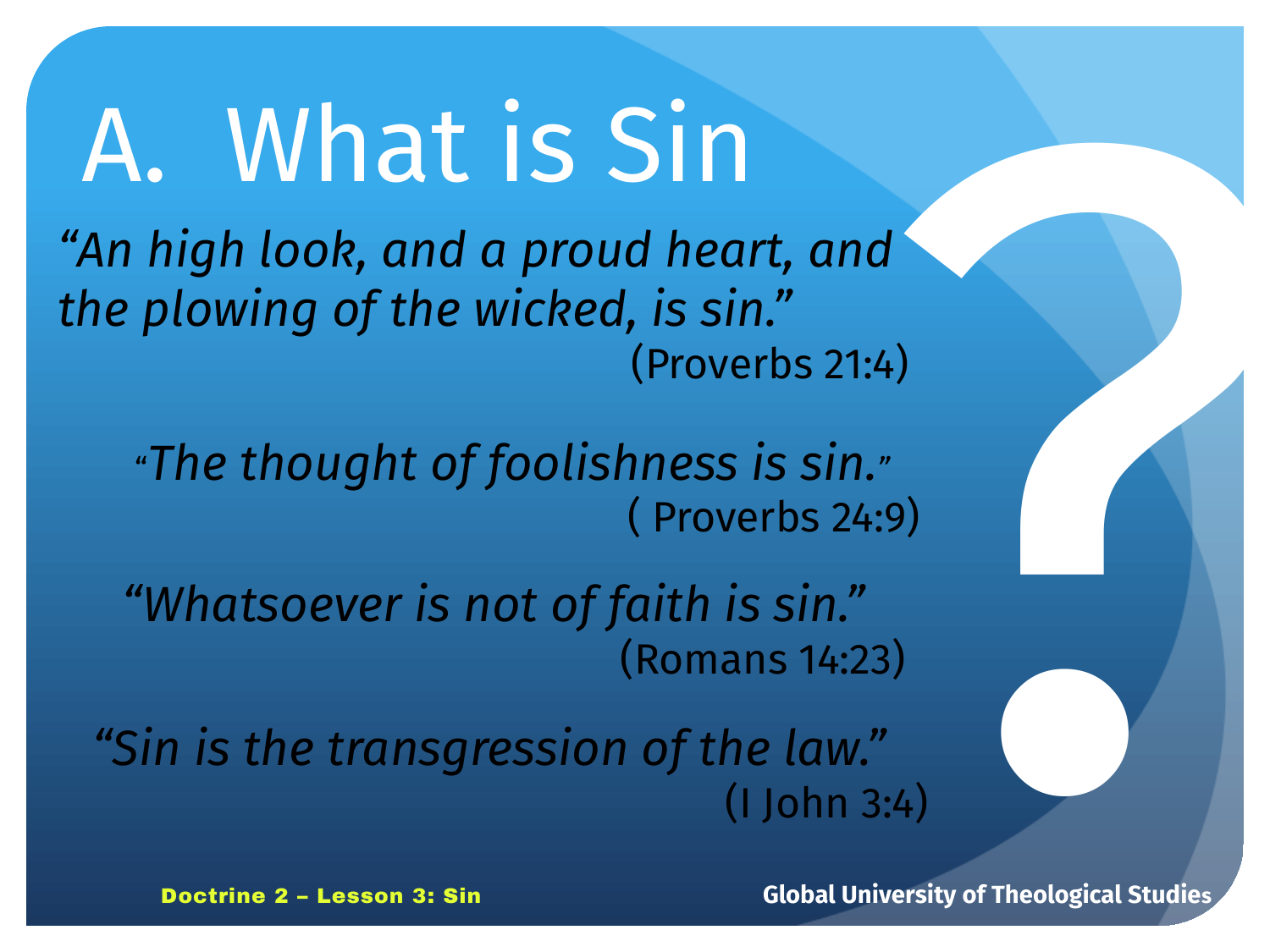

A.  What is Sin
?

“An high look, and a proud heart, and the plowing of the wicked, is sin.”
(Proverbs 21:4)
“The thought of foolishness is sin.”
( Proverbs 24:9)
“Whatsoever is not of faith is sin.”
(Romans 14:23)
“Sin is the transgression of the law.”
(I John 3:4)
Doctrine 2 – Lesson 3: Sin                                     Global University of Theological Studies